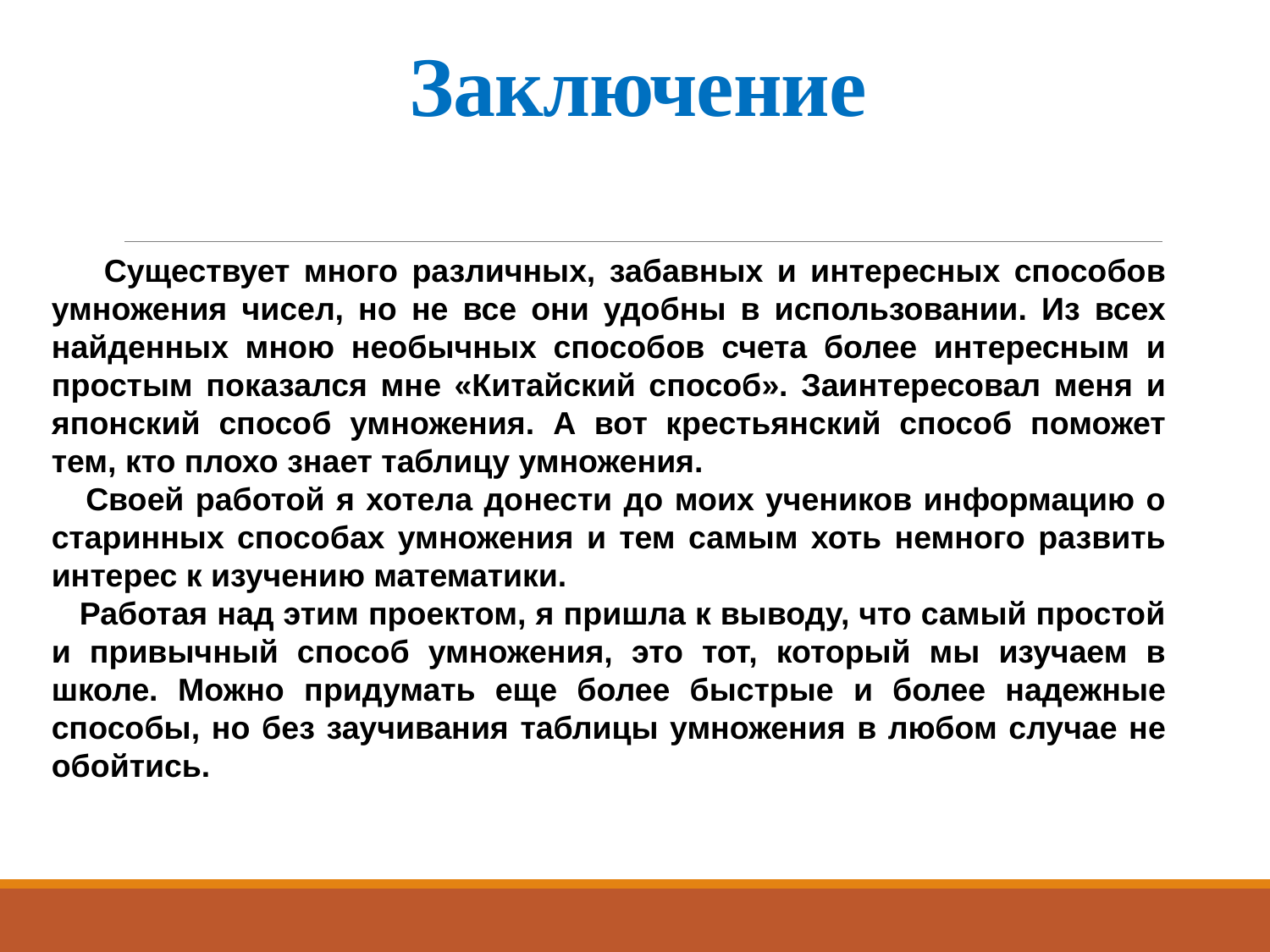

# Заключение

    Существует много различных, забавных и интересных способов умножения чисел, но не все они удобны в использовании. Из всех найденных мною необычных способов счета более интересным и простым показался мне «Китайский способ». Заинтересовал меня и японский способ умножения. А вот крестьянский способ поможет тем, кто плохо знает таблицу умножения.
   Своей работой я хотела донести до моих учеников информацию о старинных способах умножения и тем самым хоть немного развить интерес к изучению математики.
   Работая над этим проектом, я пришла к выводу, что самый простой и привычный способ умножения, это тот, который мы изучаем в школе. Можно придумать еще более быстрые и более надежные способы, но без заучивания таблицы умножения в любом случае не обойтись.